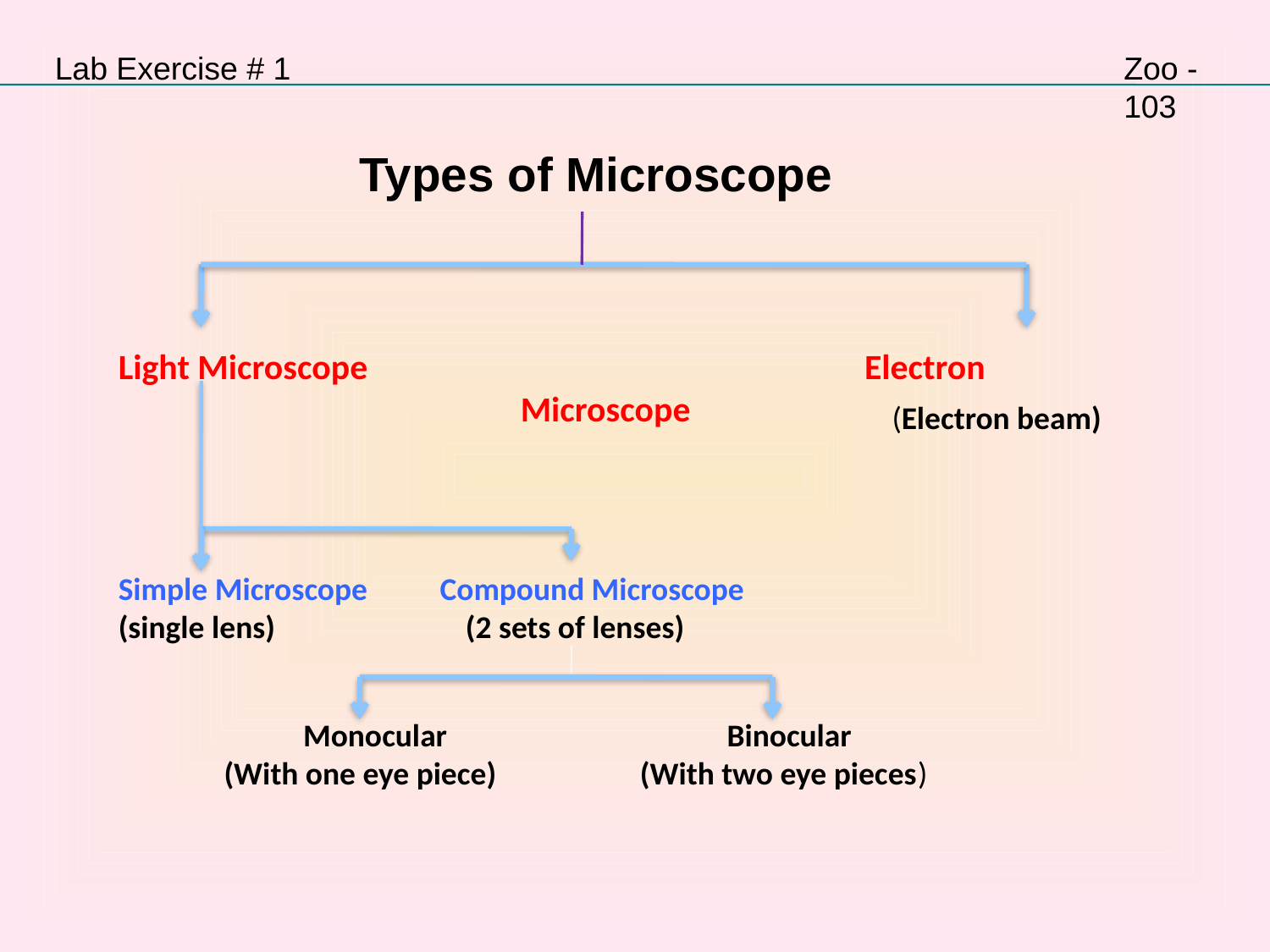

Lab Exercise # 1
Zoo - 103

  Types of Microscope
Light Microscope
                                           Electron Microscope
     (Electron beam)

Simple Microscope          Compound Microscope
(single lens)	             (2 sets of lenses)

           Monocular		                 Binocular
(With one eye piece)                    (With two eye pieces)